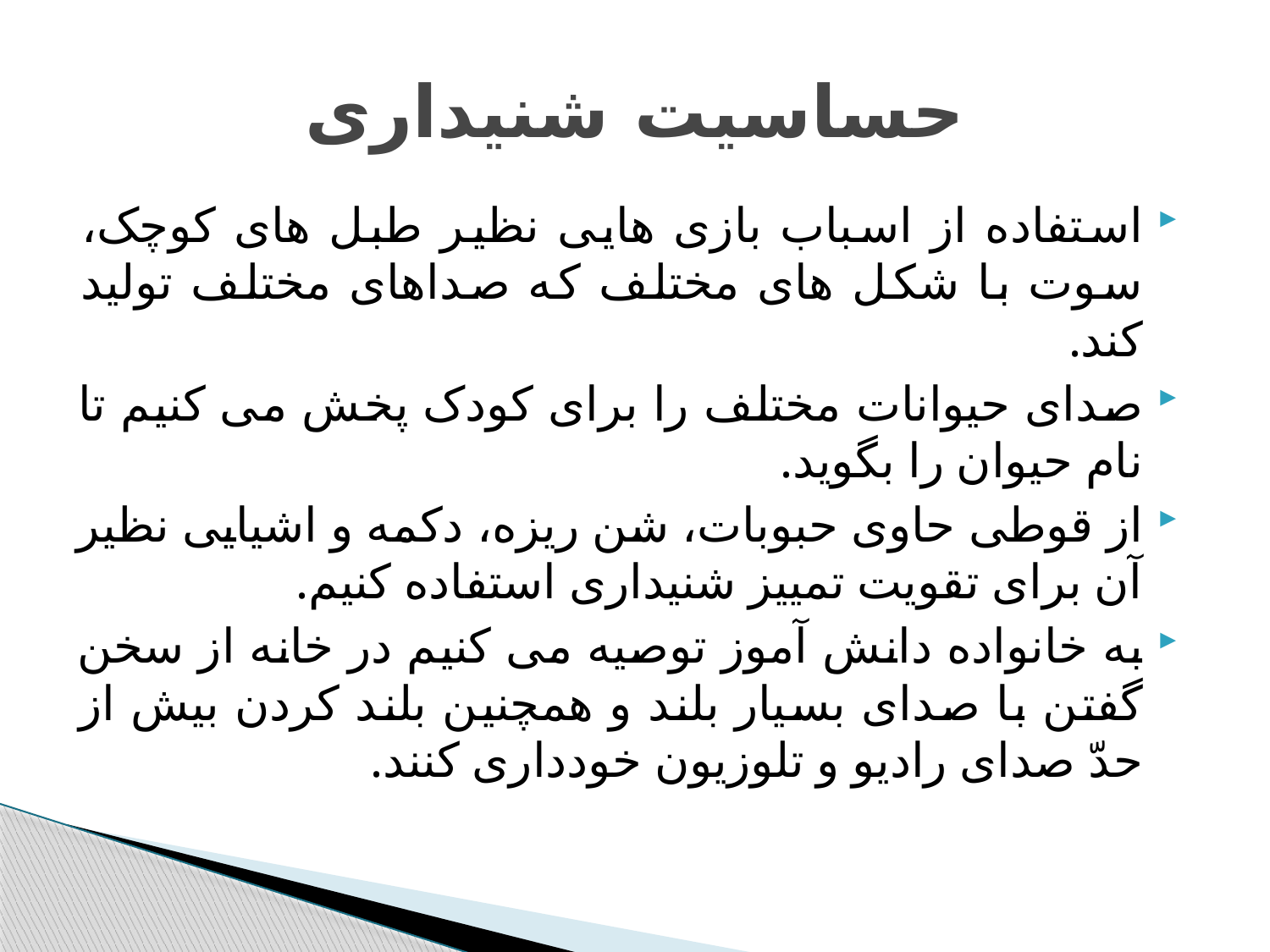

# حساسیت شنیداری
استفاده از اسباب بازی هایی نظیر طبل های کوچک، سوت با شکل های مختلف که صداهای مختلف تولید کند.
صدای حیوانات مختلف را برای کودک پخش می کنیم تا نام حیوان را بگوید.
از قوطی حاوی حبوبات، شن ریزه، دکمه و اشیایی نظیر آن برای تقویت تمییز شنیداری استفاده کنیم.
به خانواده دانش آموز توصیه می کنیم در خانه از سخن گفتن با صدای بسیار بلند و همچنین بلند کردن بیش از حدّ صدای رادیو و تلوزیون خودداری کنند.